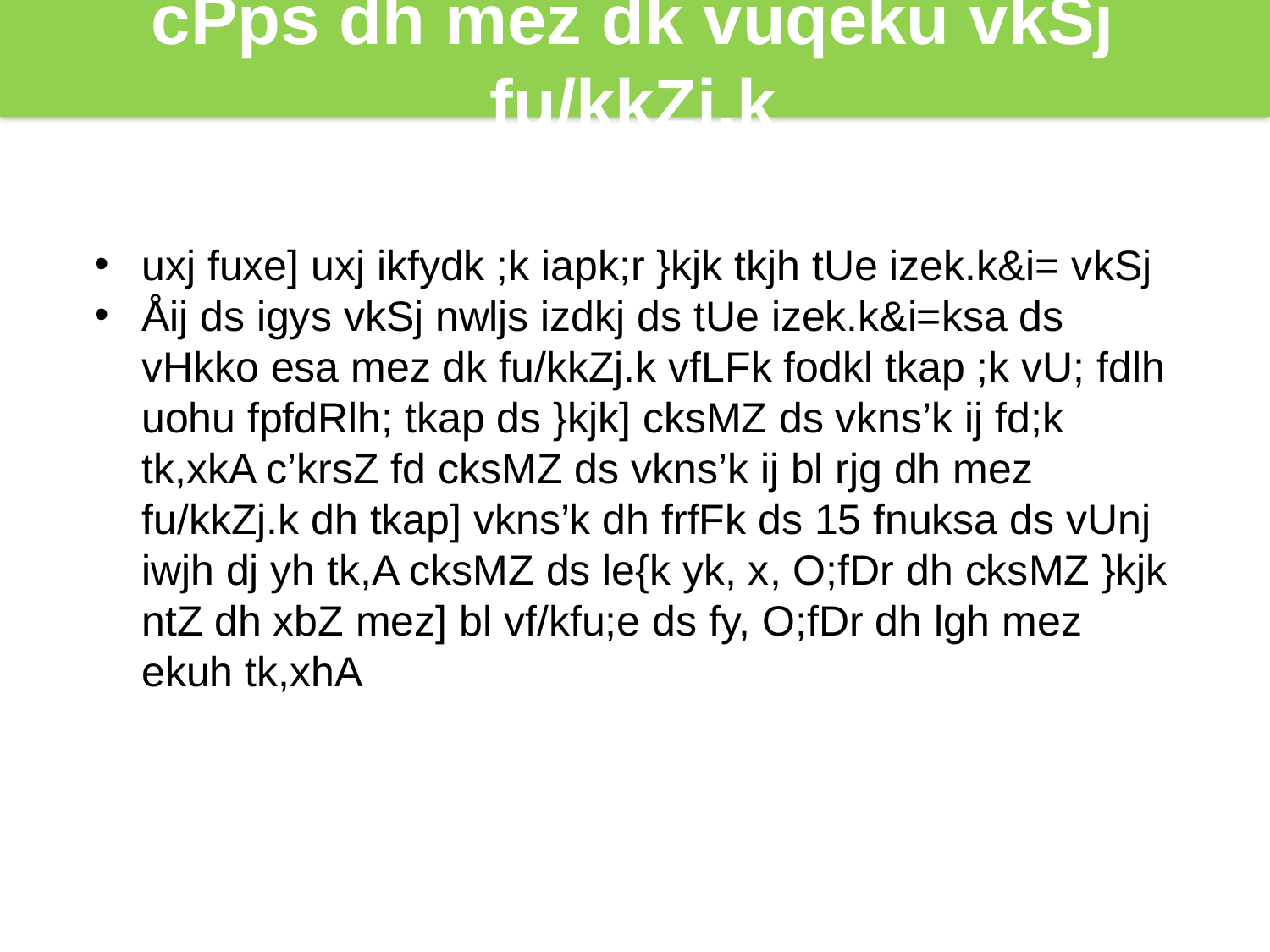

cPps dh mez dk vuqeku vkSj fu/kkZj.k
uxj fuxe] uxj ikfydk ;k iapk;r }kjk tkjh tUe izek.k&i= vkSj
Åij ds igys vkSj nwljs izdkj ds tUe izek.k&i=ksa ds vHkko esa mez dk fu/kkZj.k vfLFk fodkl tkap ;k vU; fdlh uohu fpfdRlh; tkap ds }kjk] cksMZ ds vkns’k ij fd;k tk,xkA c’krsZ fd cksMZ ds vkns’k ij bl rjg dh mez fu/kkZj.k dh tkap] vkns’k dh frfFk ds 15 fnuksa ds vUnj iwjh dj yh tk,A cksMZ ds le{k yk, x, O;fDr dh cksMZ }kjk ntZ dh xbZ mez] bl vf/kfu;e ds fy, O;fDr dh lgh mez ekuh tk,xhA